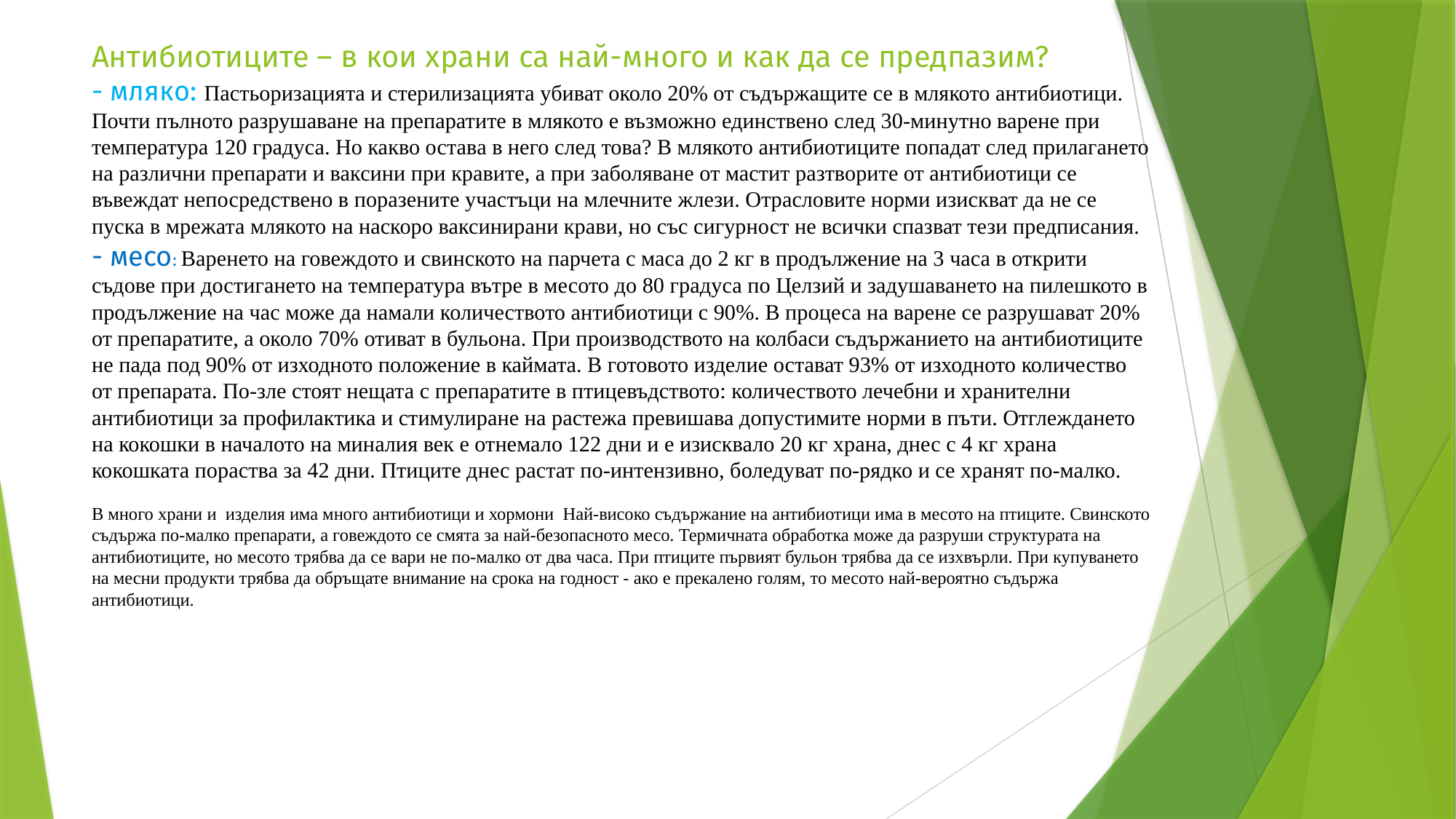

# Антибиотиците – в кои храни са най-много и как да се предпазим? - мляко: Пастьоризацията и стерилизацията убиват около 20% от съдържащите се в млякото антибиотици. Почти пълното разрушаване на препаратите в млякото е възможно единствено след 30-минутно варене при температура 120 градуса. Но какво остава в него след това? В млякото антибиотиците попадат след прилагането на различни препарати и ваксини при кравите, а при заболяване от мастит разтворите от антибиотици се въвеждат непосредствено в поразените участъци на млечните жлези. Отрасловите норми изискват да не се пуска в мрежата млякото на наскоро ваксинирани крави, но със сигурност не всички спазват тези предписания. - месо: Варенето на говеждото и свинското на парчета с маса до 2 кг в продължение на 3 часа в открити съдове при достигането на температура вътре в месото до 80 градуса по Целзий и задушаването на пилешкото в продължение на час може да намали количеството антибиотици с 90%. В процеса на варене се разрушават 20% от препаратите, а около 70% отиват в бульона. При производството на колбаси съдържанието на антибиотиците не пада под 90% от изходното положение в каймата. В готовото изделие остават 93% от изходното количество от препарата. По-зле стоят нещата с препаратите в птицевъдството: количеството лечебни и хранителни антибиотици за профилактика и стимулиране на растежа превишава допустимите норми в пъти. Отглеждането на кокошки в началото на миналия век е отнемало 122 дни и е изисквало 20 кг храна, днес с 4 кг храна кокошката пораства за 42 дни. Птиците днес растат по-интензивно, боледуват по-рядко и се хранят по-малко. В много храни и  изделия има много антибиотици и хормони  Най-високо съдържание на антибиотици има в месото на птиците. Свинското съдържа по-малко препарати, а говеждото се смята за най-безопасното месо. Термичната обработка може да разруши структурата на антибиотиците, но месото трябва да се вари не по-малко от два часа. При птиците първият бульон трябва да се изхвърли. При купуването на месни продукти трябва да обръщате внимание на срока на годност - ако е прекалено голям, то месото най-вероятно съдържа антибиотици.